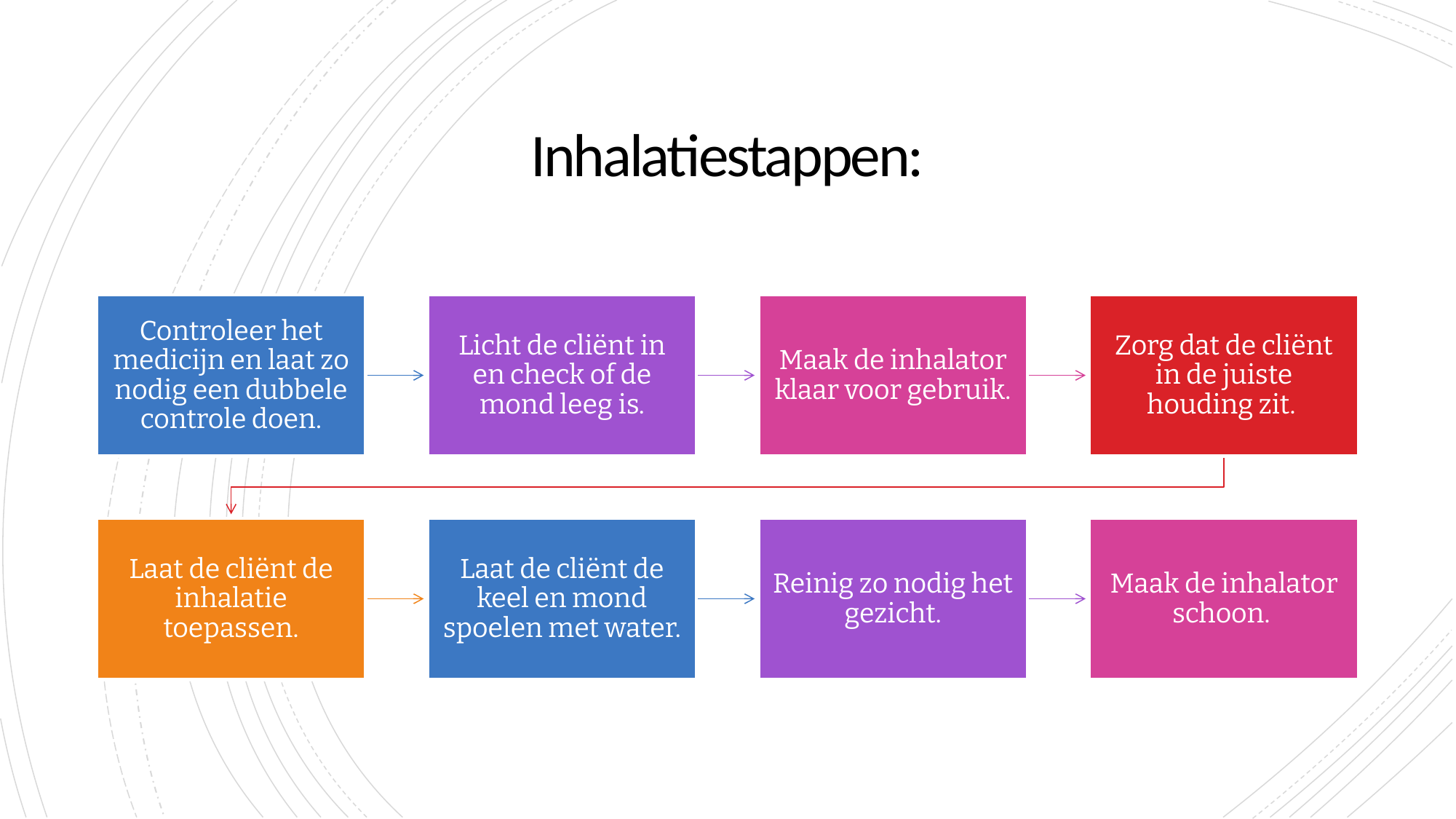

# Inhalatiestappen:

Controleer het medicijn en laat zo nodig een dubbele controle doen.

Licht de cliënt in en check of de mond leeg is.

Maak de inhalator klaar voor gebruik.

Zorg dat de cliënt in de juiste houding zit.

Laat de cliënt de inhalatie toepassen.

Laat de cliënt de keel en mond spoelen met water.

Reinig zo nodig het gezicht.
Maak de inhalator schoon.